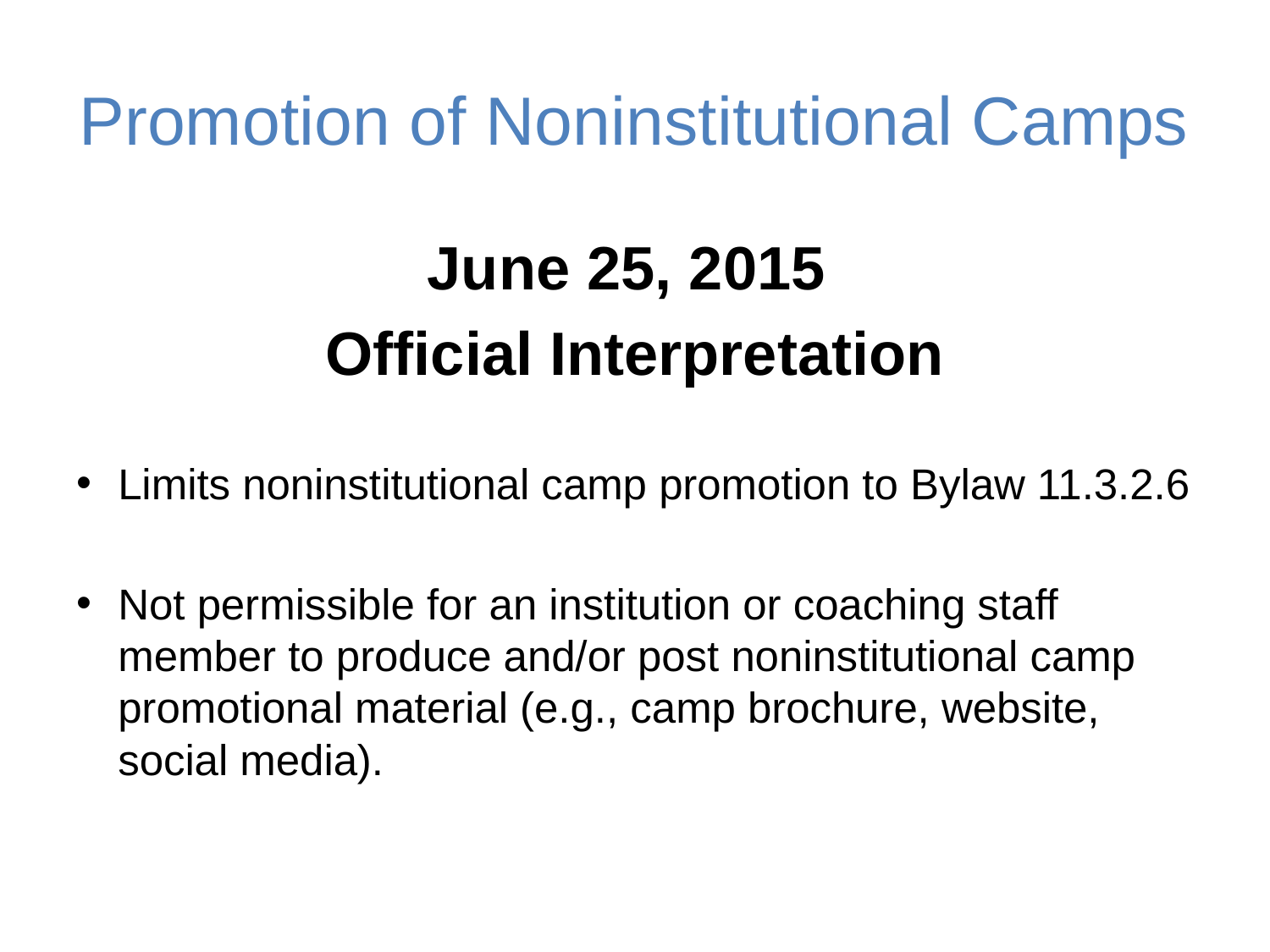

# Promotion of Noninstitutional Camps
June 25, 2015
Official Interpretation

Limits noninstitutional camp promotion to Bylaw 11.3.2.6

Not permissible for an institution or coaching staff member to produce and/or post noninstitutional camp promotional material (e.g., camp brochure, website, social media).